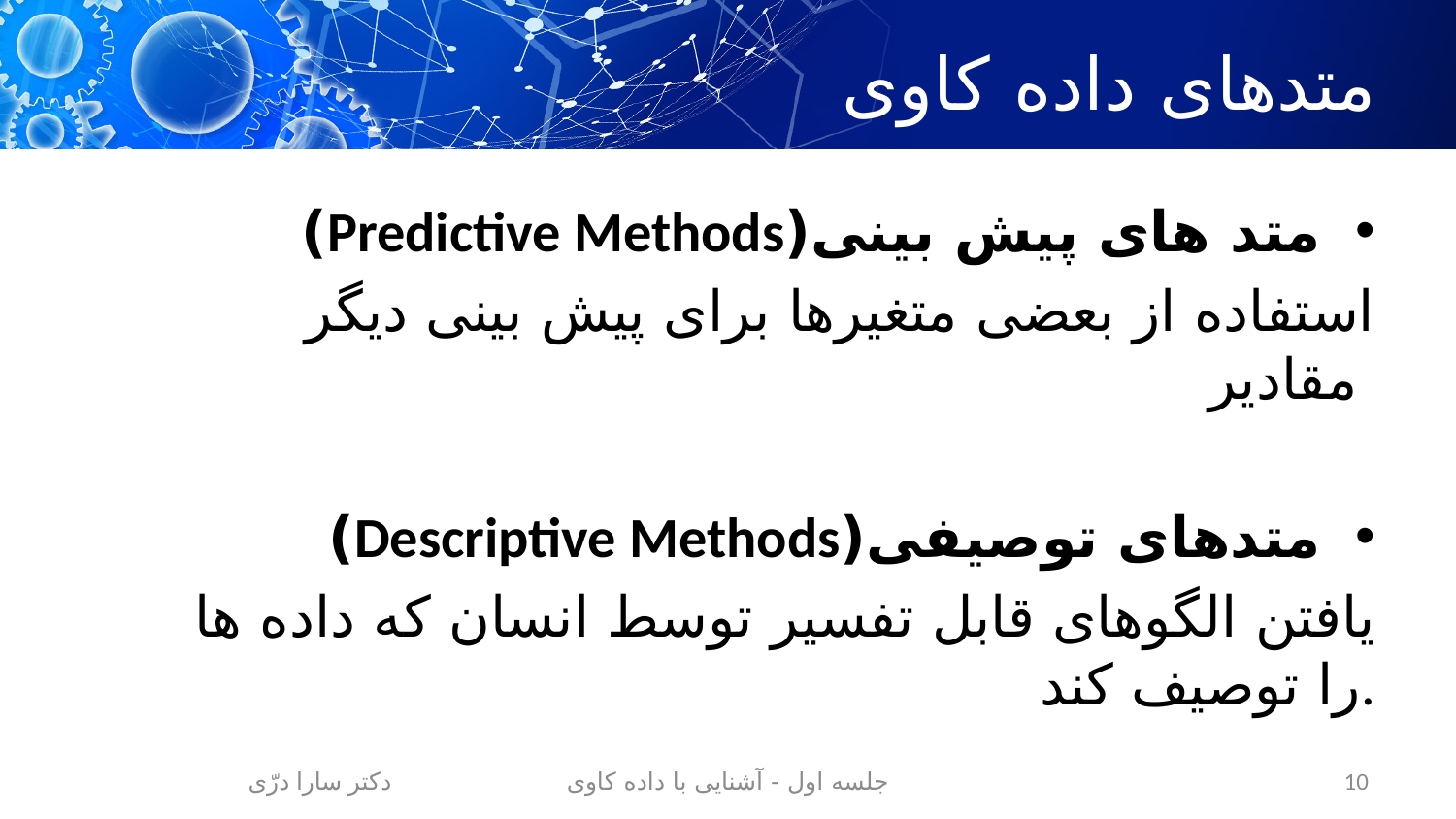

# متدهای داده کاوی
متد های پیش بینی(Predictive Methods)
استفاده از بعضی متغیرها برای پیش بینی دیگر مقادیر

متدهای توصیفی(Descriptive Methods)
یافتن الگوهای قابل تفسیر توسط انسان که داده ها را توصیف کند.
دکتر سارا درّی
جلسه اول - آشنایی با داده کاوی
10